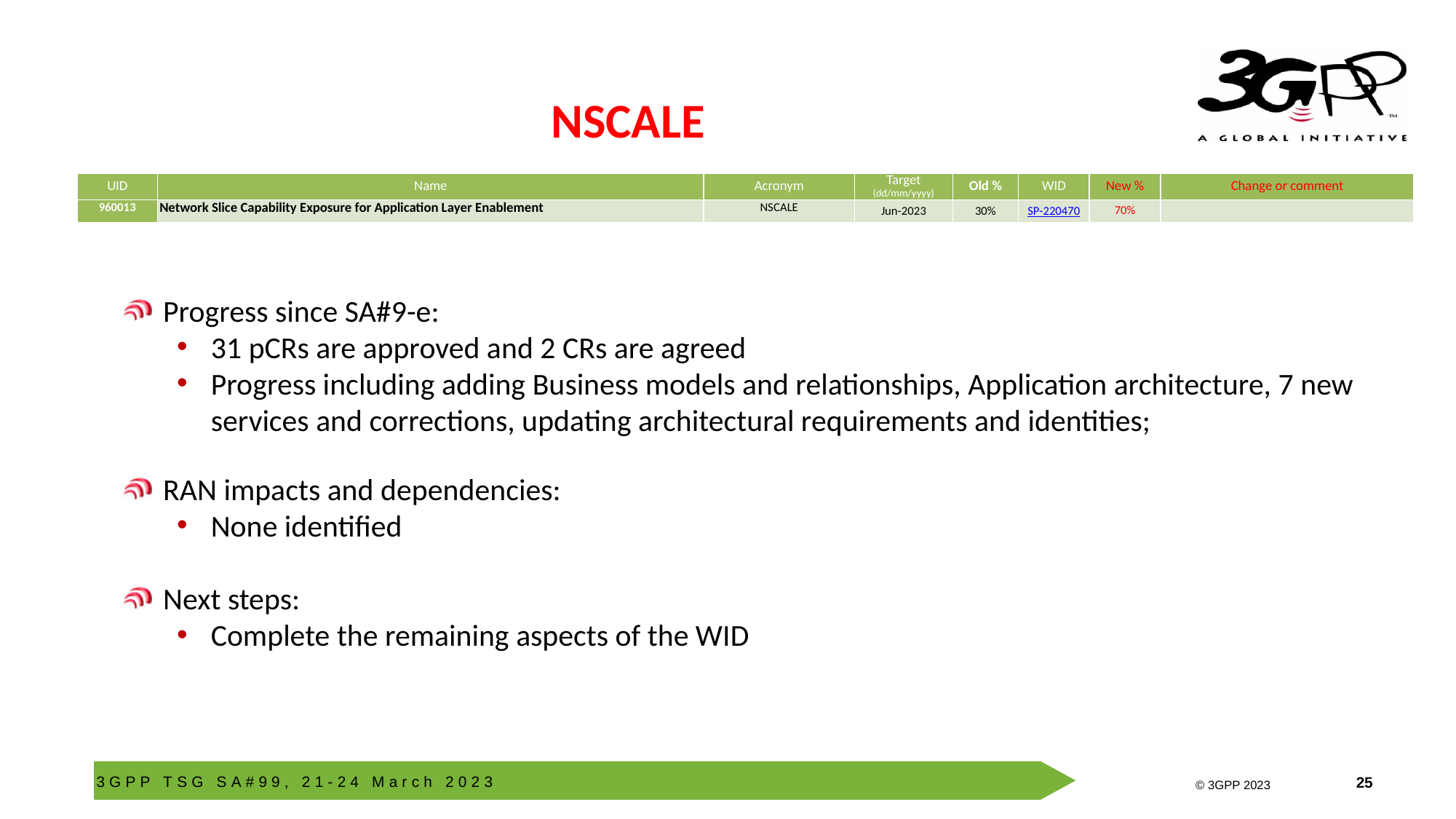

# NSCALE
| UID | Name | Acronym | Target (dd/mm/yyyy) | Old % | WID | New % | Change or comment |
| --- | --- | --- | --- | --- | --- | --- | --- |
| 960013 | Network Slice Capability Exposure for Application Layer Enablement | NSCALE | Jun-2023 | 30% | SP-220470 | 70% |  |
Progress since SA#9-e:
31 pCRs are approved and 2 CRs are agreed
Progress including adding Business models and relationships, Application architecture, 7 new services and corrections, updating architectural requirements and identities;

RAN impacts and dependencies:
None identified

Next steps:
Complete the remaining aspects of the WID